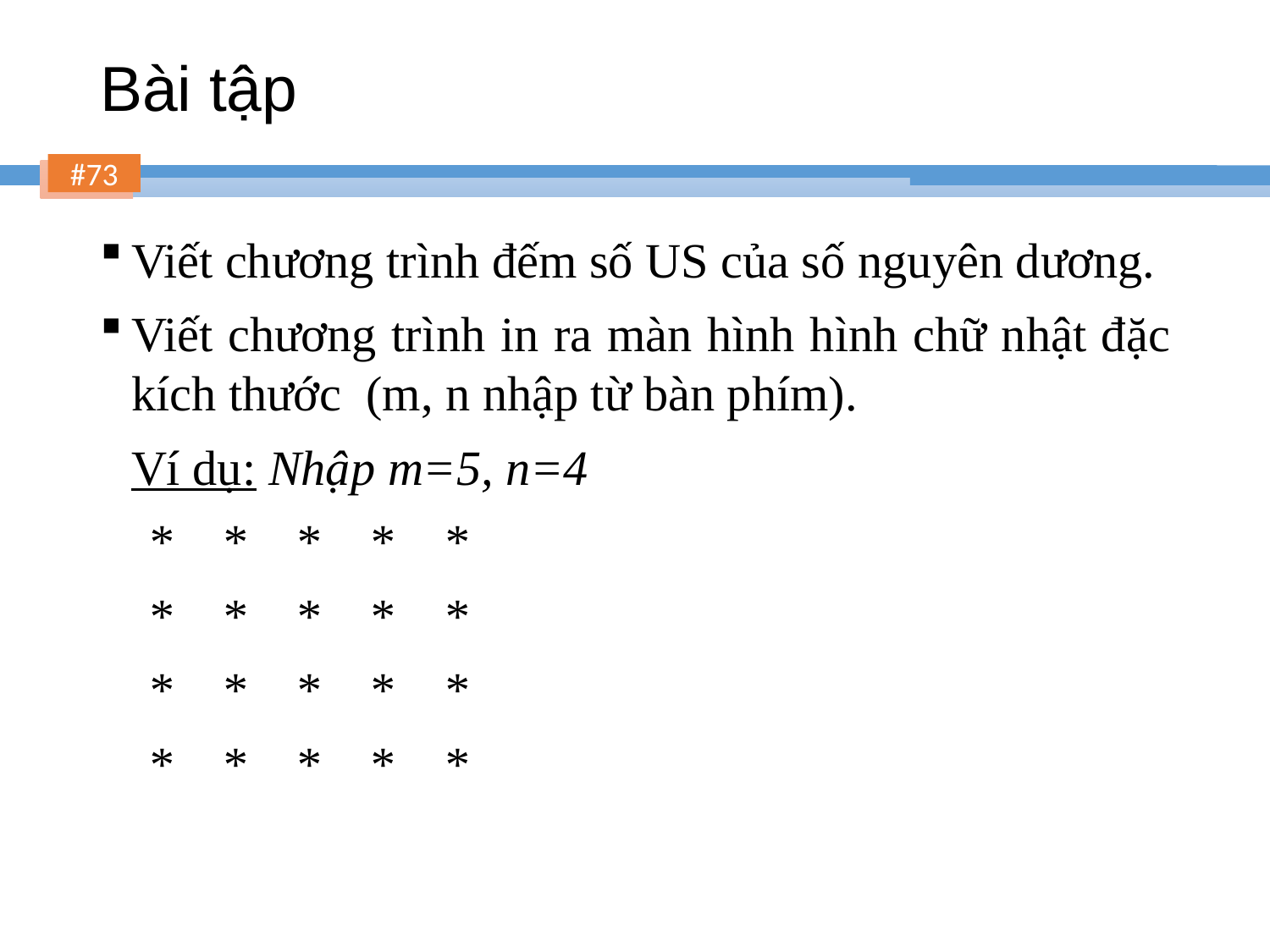

# Bài tập
Viết chương trình đếm số US của số nguyên dương.
Viết chương trình in ra màn hình hình chữ nhật đặc kích thước  (m, n nhập từ bàn phím).
	Ví dụ: Nhập m=5, n=4
*    *    *    *    *
*    *    *    *    *
*    *    *    *    *
*    *    *    *    *
73